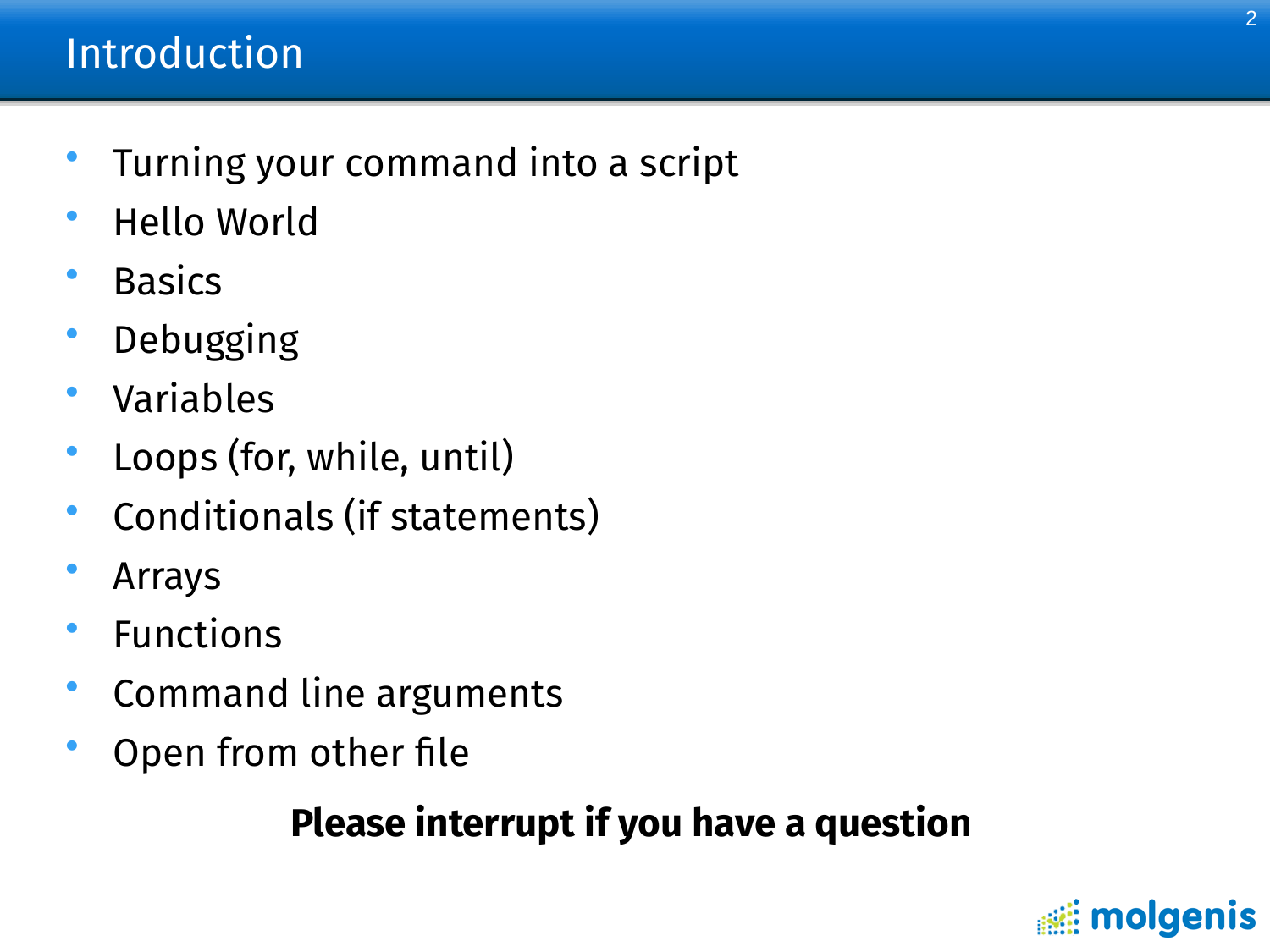

2
# Introduction
Turning your command into a script
Hello World
Basics
Debugging
Variables
Loops (for, while, until)
Conditionals (if statements)
Arrays
Functions
Command line arguments
Open from other file

Please interrupt if you have a question